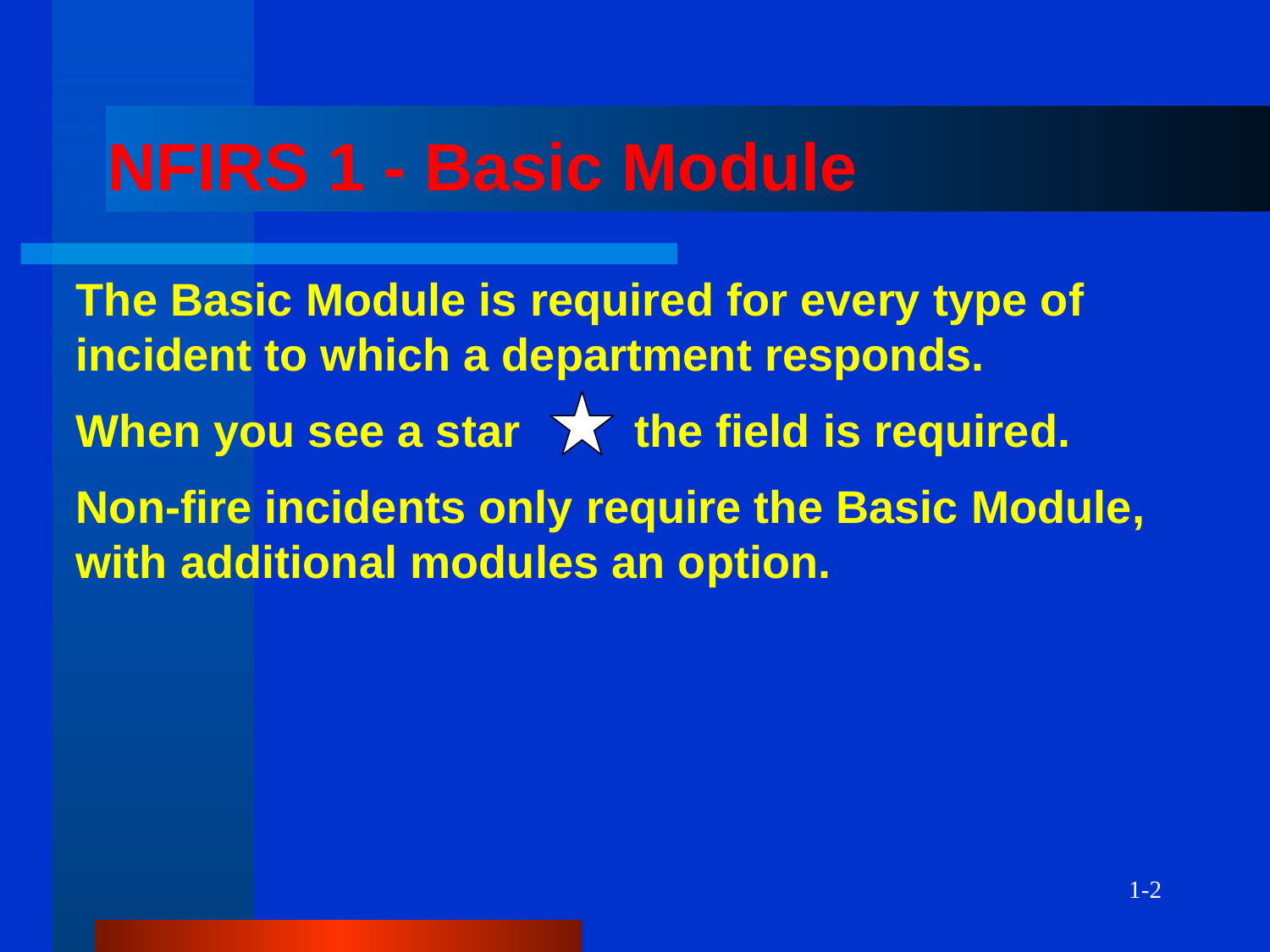

# NFIRS 1 - Basic Module
The Basic Module is required for every type of incident to which a department responds.

When you see a star         the field is required.

Non-fire incidents only require the Basic Module, with additional modules an option.

1-2